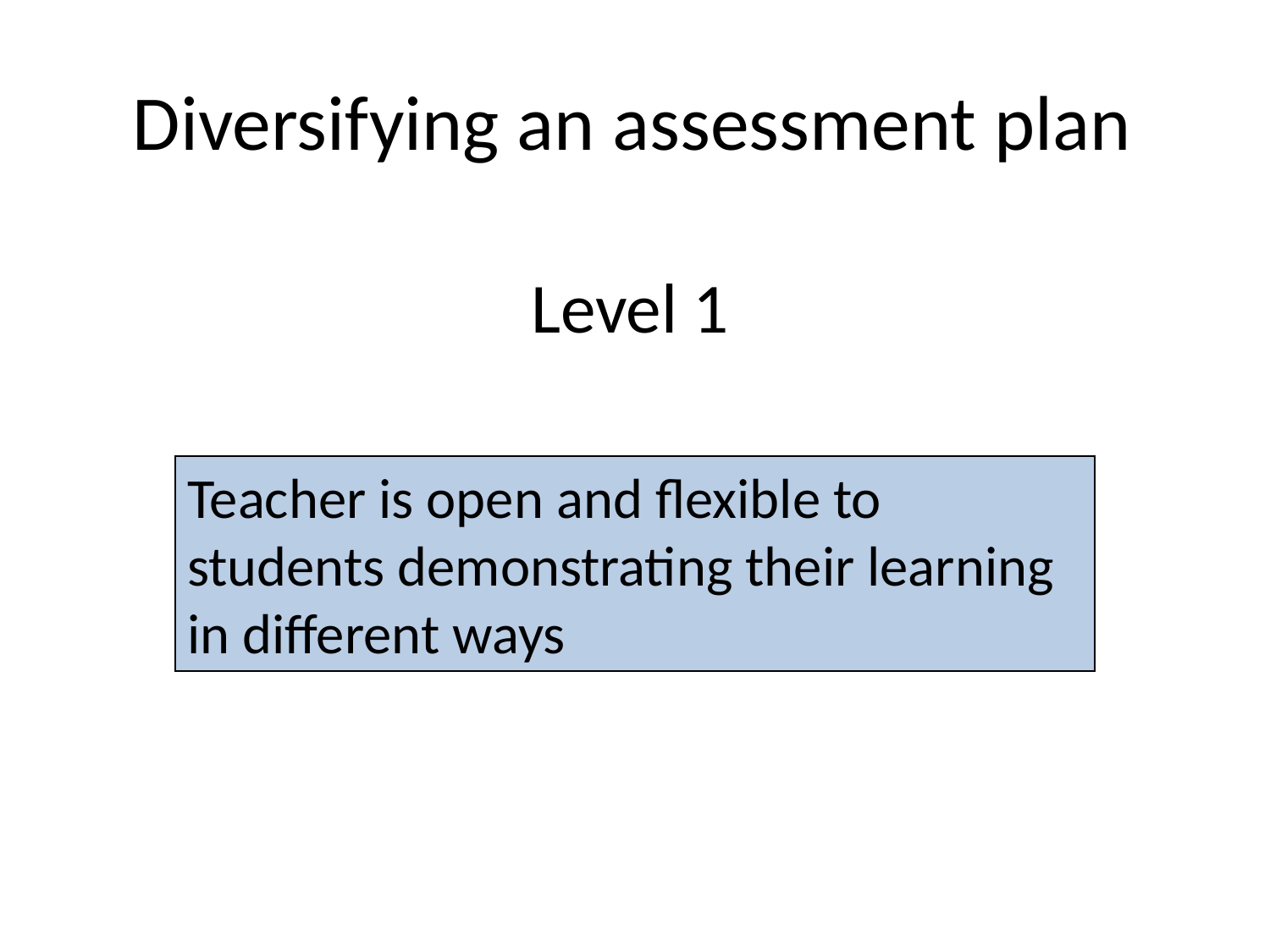

Diversifying an assessment plan
Level 1
Teacher is open and flexible to students demonstrating their learning in different ways